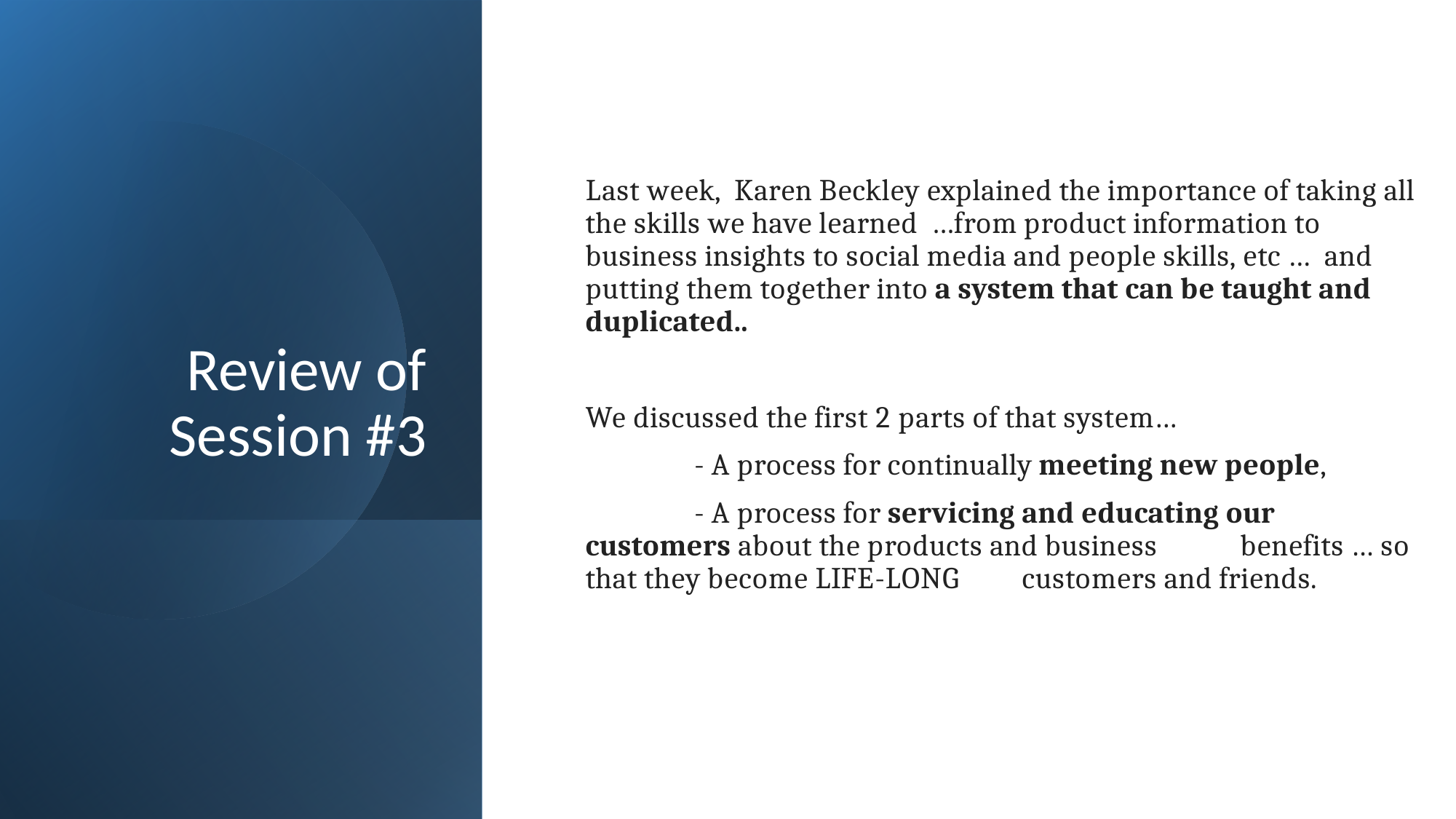

# Review of Session #3
Last week,  Karen Beckley explained the importance of taking all the skills we have learned  …from product information to business insights to social media and people skills, etc …  and putting them together into a system that can be taught and duplicated..

We discussed the first 2 parts of that system…
	- A process for continually meeting new people,
 	- A process for servicing and educating our 	customers about the products and business 	benefits … so that they become LIFE-LONG 	customers and friends.